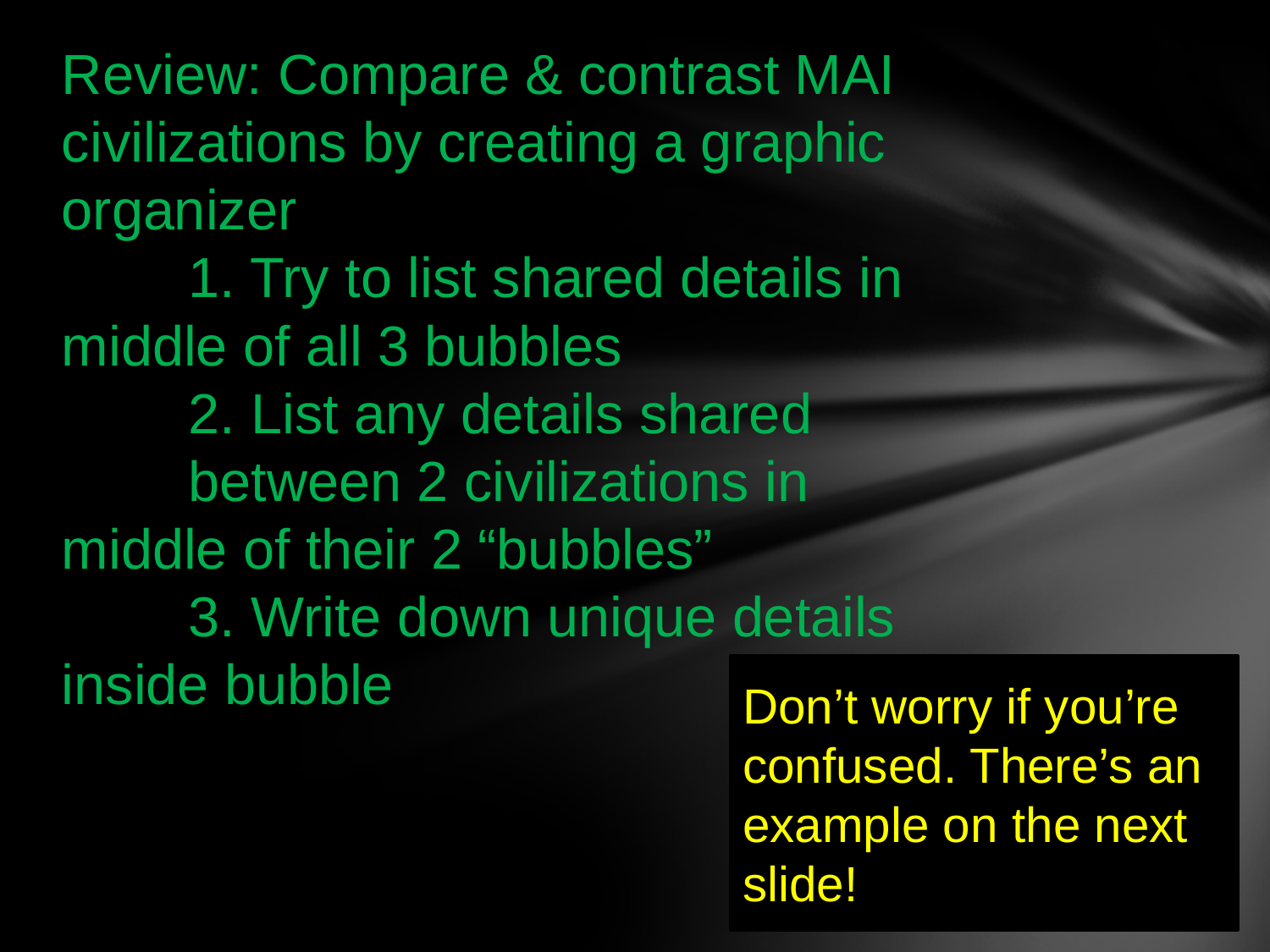

# Review: Compare & contrast MAI civilizations by creating a graphic organizer 1. Try to list shared details in 	middle of all 3 bubbles 2. List any details shared between 2 civilizations in 	middle of their 2 “bubbles” 3. Write down unique details 	inside bubble
Don’t worry if you’re confused. There’s an example on the next slide!